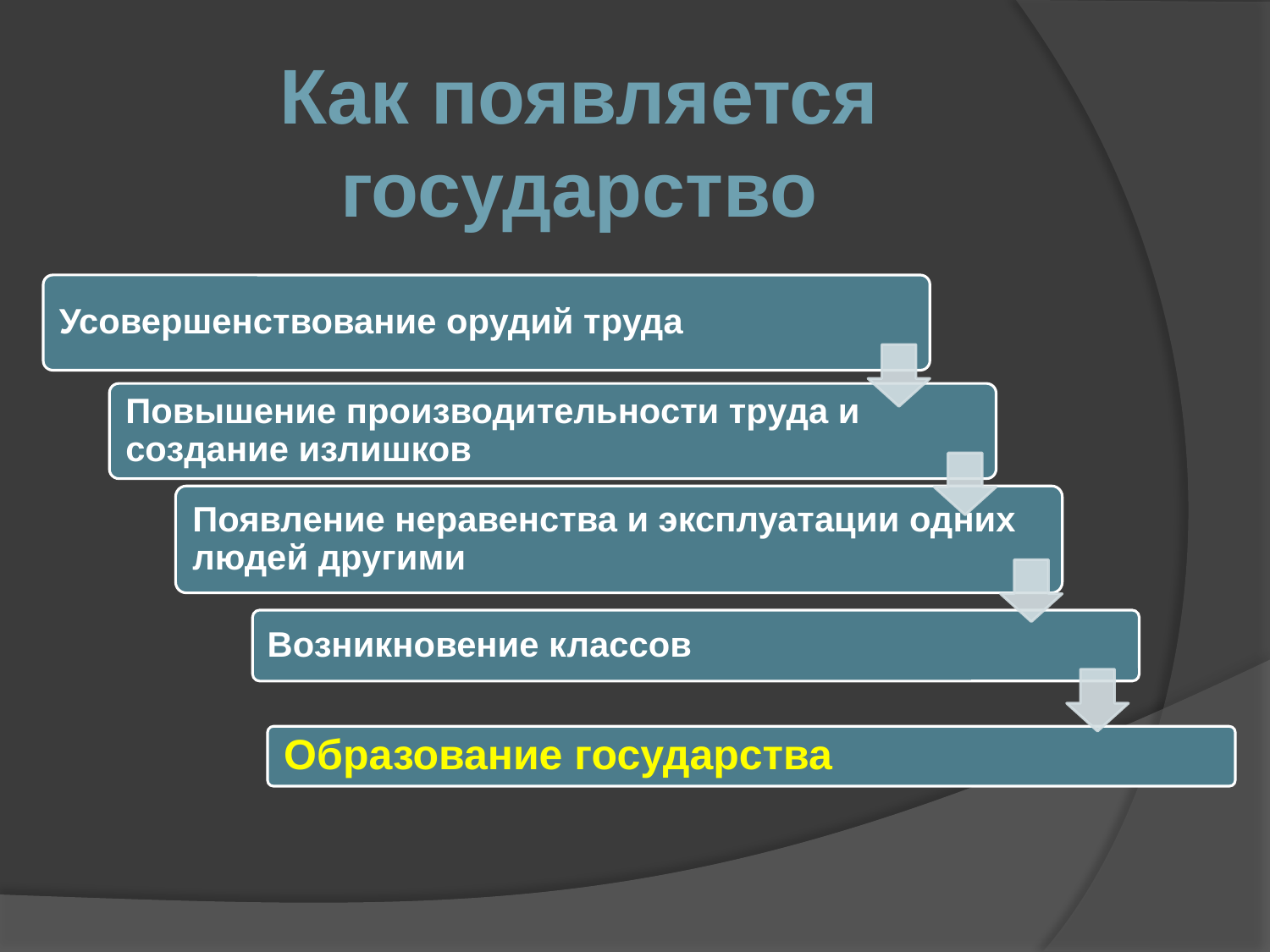

# Как появляется государство
Усовершенствование орудий труда
Повышение производительности труда и создание излишков
Появление неравенства и эксплуатации одних людей другими
Возникновение классов
Образование государства